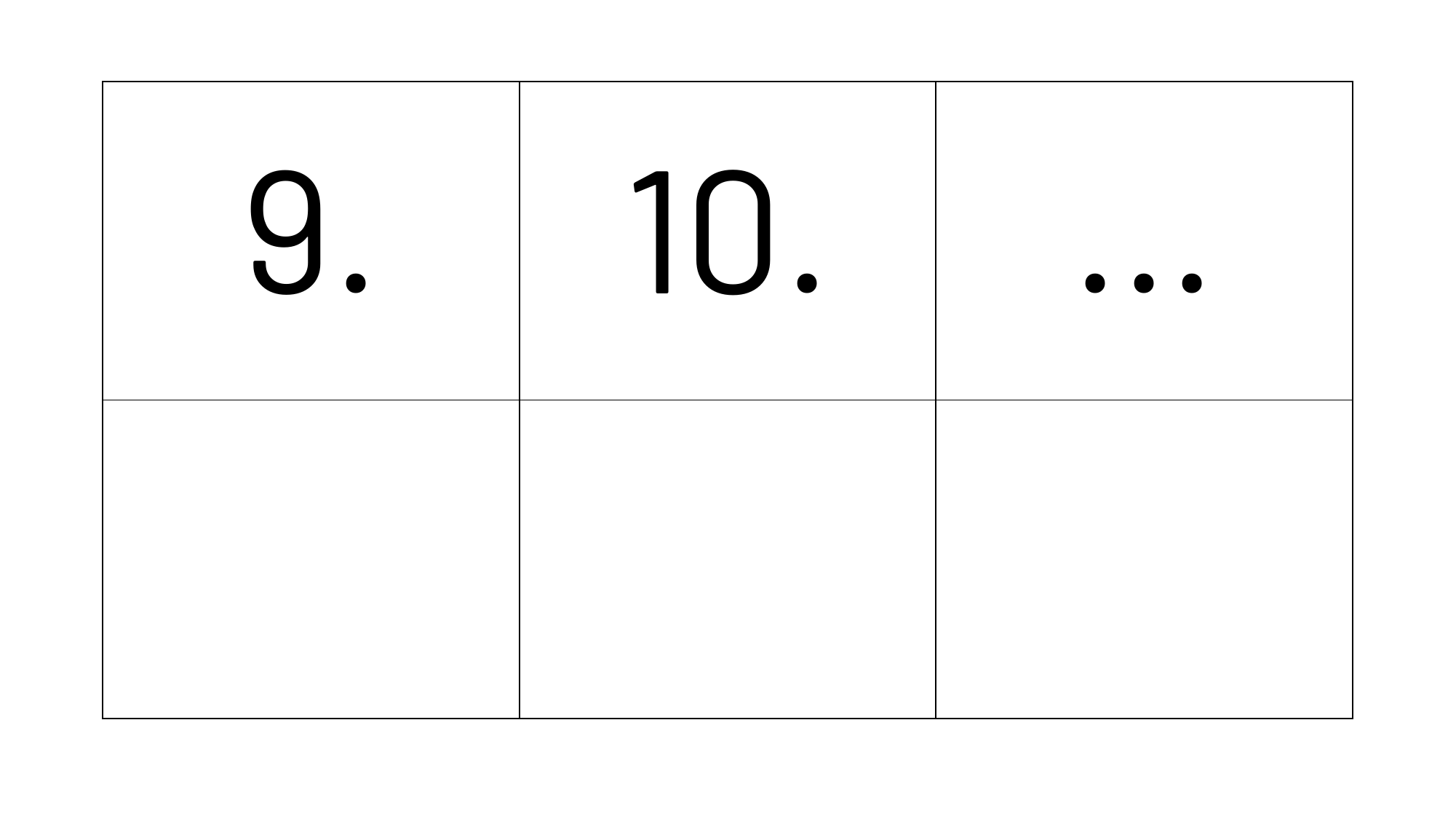

| 9. | 10. | ... |
| --- | --- | --- |
|  |  |  |